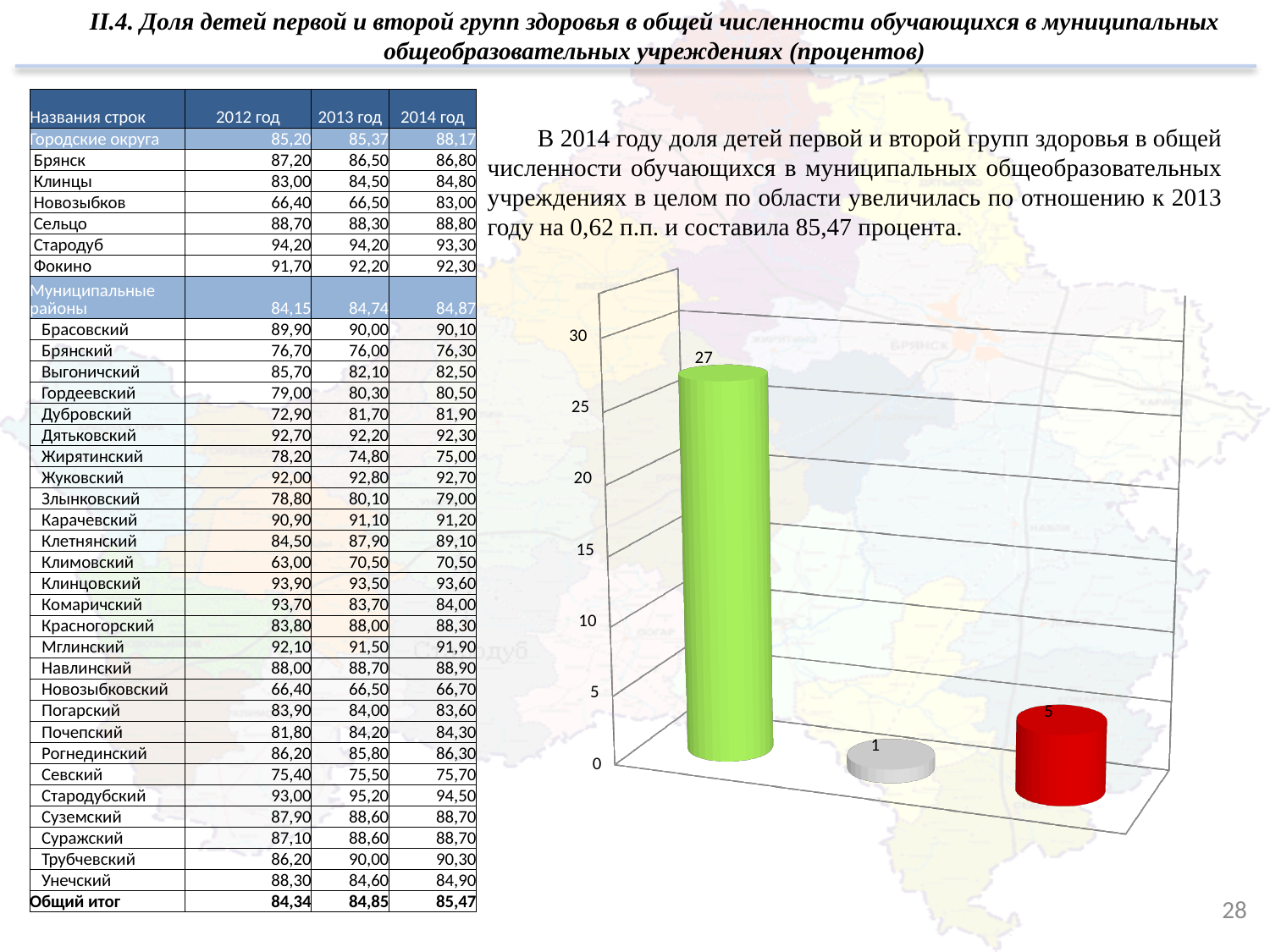

II.4. Доля детей первой и второй групп здоровья в общей численности обучающихся в муниципальных общеобразовательных учреждениях (процентов)
| Названия строк | 2012 год | 2013 год | 2014 год |
| --- | --- | --- | --- |
| Городские округа | 85,20 | 85,37 | 88,17 |
| Брянск | 87,20 | 86,50 | 86,80 |
| Клинцы | 83,00 | 84,50 | 84,80 |
| Новозыбков | 66,40 | 66,50 | 83,00 |
| Сельцо | 88,70 | 88,30 | 88,80 |
| Стародуб | 94,20 | 94,20 | 93,30 |
| Фокино | 91,70 | 92,20 | 92,30 |
| Муниципальные районы | 84,15 | 84,74 | 84,87 |
| Брасовский | 89,90 | 90,00 | 90,10 |
| Брянский | 76,70 | 76,00 | 76,30 |
| Выгоничский | 85,70 | 82,10 | 82,50 |
| Гордеевский | 79,00 | 80,30 | 80,50 |
| Дубровский | 72,90 | 81,70 | 81,90 |
| Дятьковский | 92,70 | 92,20 | 92,30 |
| Жирятинский | 78,20 | 74,80 | 75,00 |
| Жуковский | 92,00 | 92,80 | 92,70 |
| Злынковский | 78,80 | 80,10 | 79,00 |
| Карачевский | 90,90 | 91,10 | 91,20 |
| Клетнянский | 84,50 | 87,90 | 89,10 |
| Климовский | 63,00 | 70,50 | 70,50 |
| Клинцовский | 93,90 | 93,50 | 93,60 |
| Комаричский | 93,70 | 83,70 | 84,00 |
| Красногорский | 83,80 | 88,00 | 88,30 |
| Мглинский | 92,10 | 91,50 | 91,90 |
| Навлинский | 88,00 | 88,70 | 88,90 |
| Новозыбковский | 66,40 | 66,50 | 66,70 |
| Погарский | 83,90 | 84,00 | 83,60 |
| Почепский | 81,80 | 84,20 | 84,30 |
| Рогнединский | 86,20 | 85,80 | 86,30 |
| Севский | 75,40 | 75,50 | 75,70 |
| Стародубский | 93,00 | 95,20 | 94,50 |
| Суземский | 87,90 | 88,60 | 88,70 |
| Суражский | 87,10 | 88,60 | 88,70 |
| Трубчевский | 86,20 | 90,00 | 90,30 |
| Унечский | 88,30 | 84,60 | 84,90 |
| Общий итог | 84,34 | 84,85 | 85,47 |
В 2014 году доля детей первой и второй групп здоровья в общей численности обучающихся в муниципальных общеобразовательных учреждениях в целом по области увеличилась по отношению к 2013 году на 0,62 п.п. и составила 85,47 процента.

[unsupported chart]

28